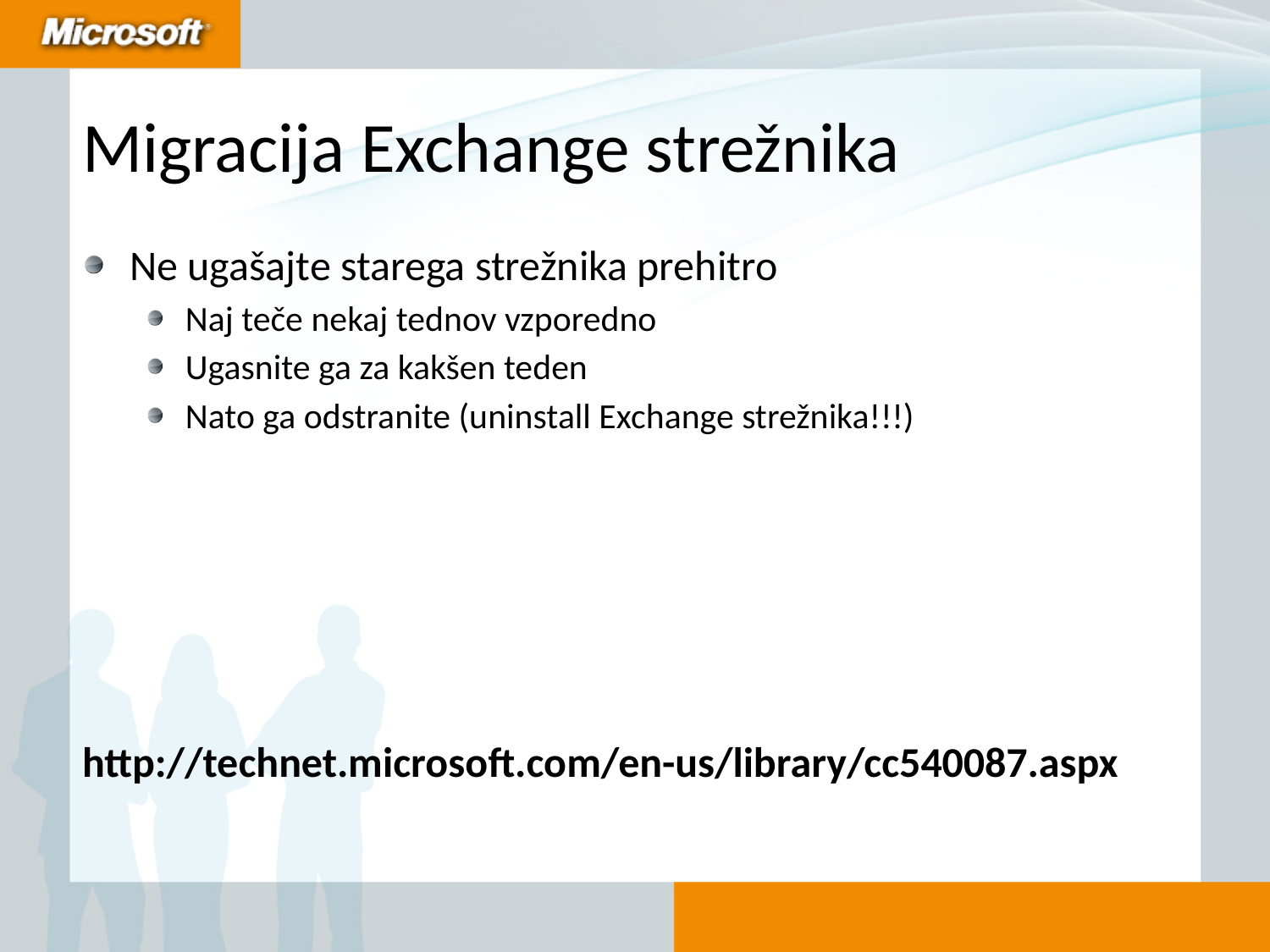

# Migracija Exchange strežnika
Ne ugašajte starega strežnika prehitro
Naj teče nekaj tednov vzporedno
Ugasnite ga za kakšen teden
Nato ga odstranite (uninstall Exchange strežnika!!!)

http://technet.microsoft.com/en-us/library/cc540087.aspx